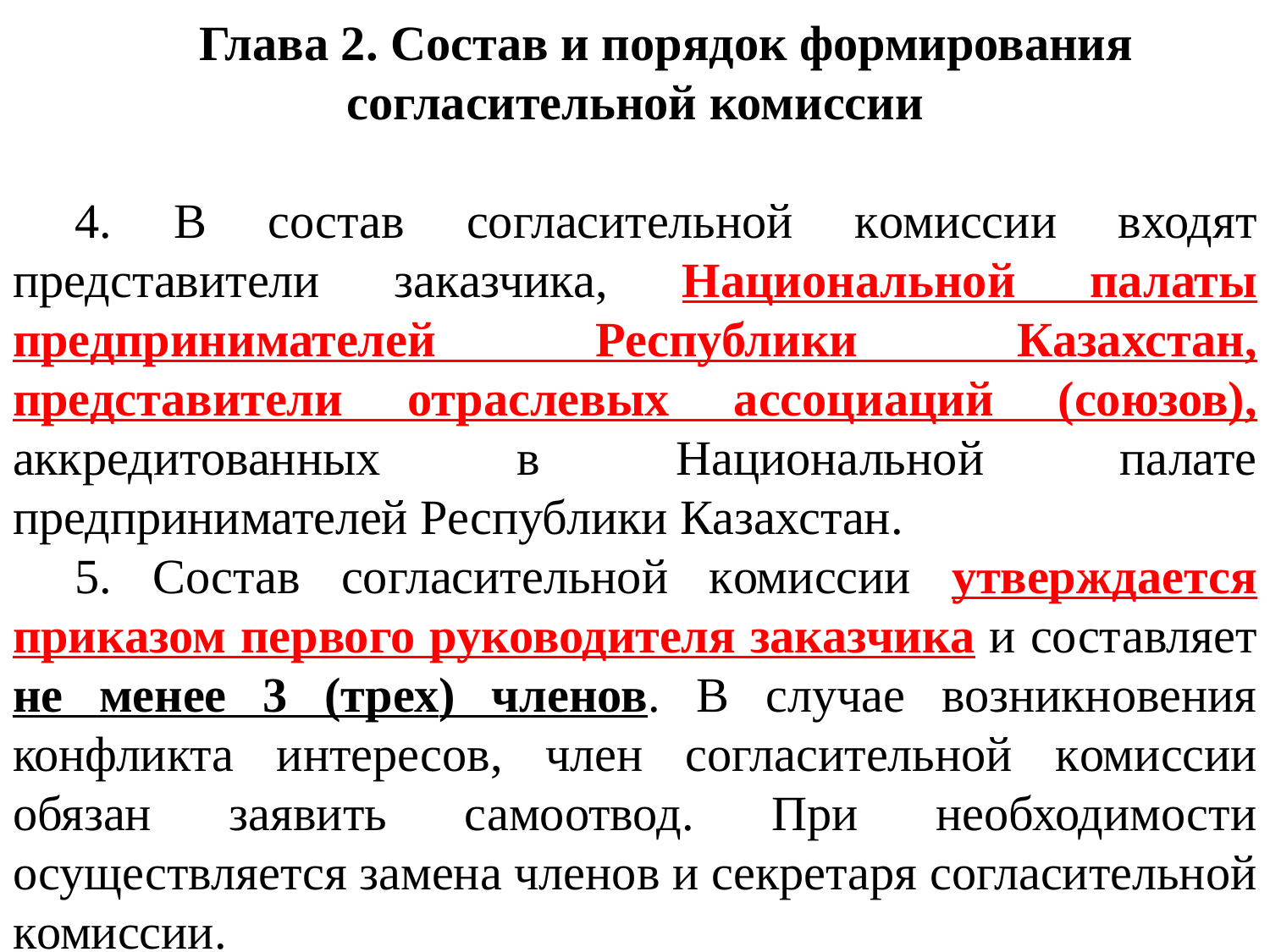

Глава 2. Состав и порядок формирования согласительной комиссии

4. В состав согласительной комиссии входят представители заказчика, Национальной палаты предпринимателей Республики Казахстан, представители отраслевых ассоциаций (союзов), аккредитованных в Национальной палате предпринимателей Республики Казахстан.
5. Состав согласительной комиссии утверждается приказом первого руководителя заказчика и составляет не менее 3 (трех) членов. В случае возникновения конфликта интересов, член согласительной комиссии обязан заявить самоотвод. При необходимости осуществляется замена членов и секретаря согласительной комиссии.